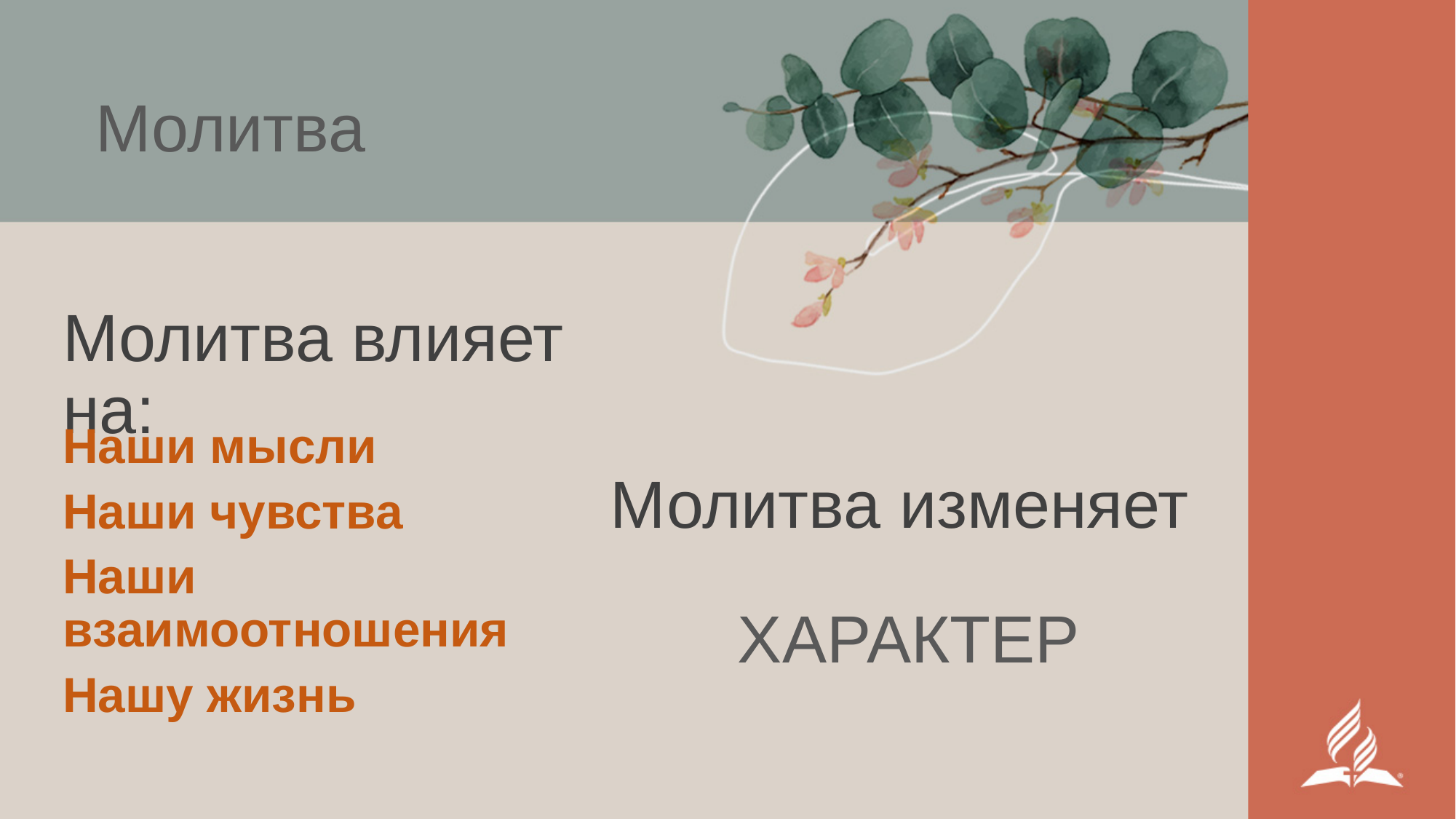

Молитва
Молитва влияет на:

Наши мысли
Наши чувства
Наши взаимоотношения
Нашу жизнь
Молитва изменяет
ХАРАКТЕР